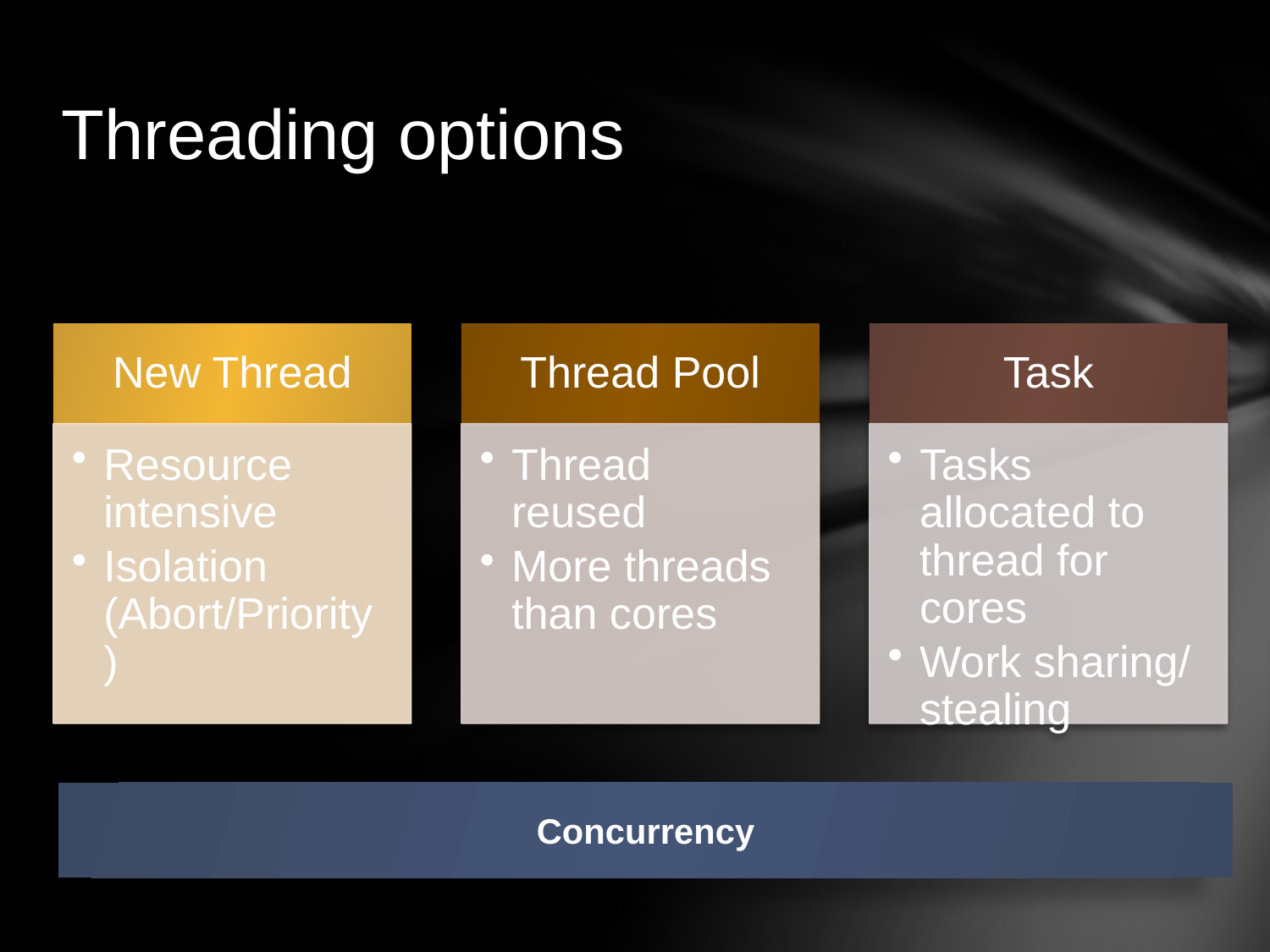

# Threading options
New Thread
Resource intensive
Isolation (Abort/Priority)
Thread Pool
Thread reused
More threads than cores
Task
Tasks allocated to thread for cores
Work sharing/ stealing
Concurrency